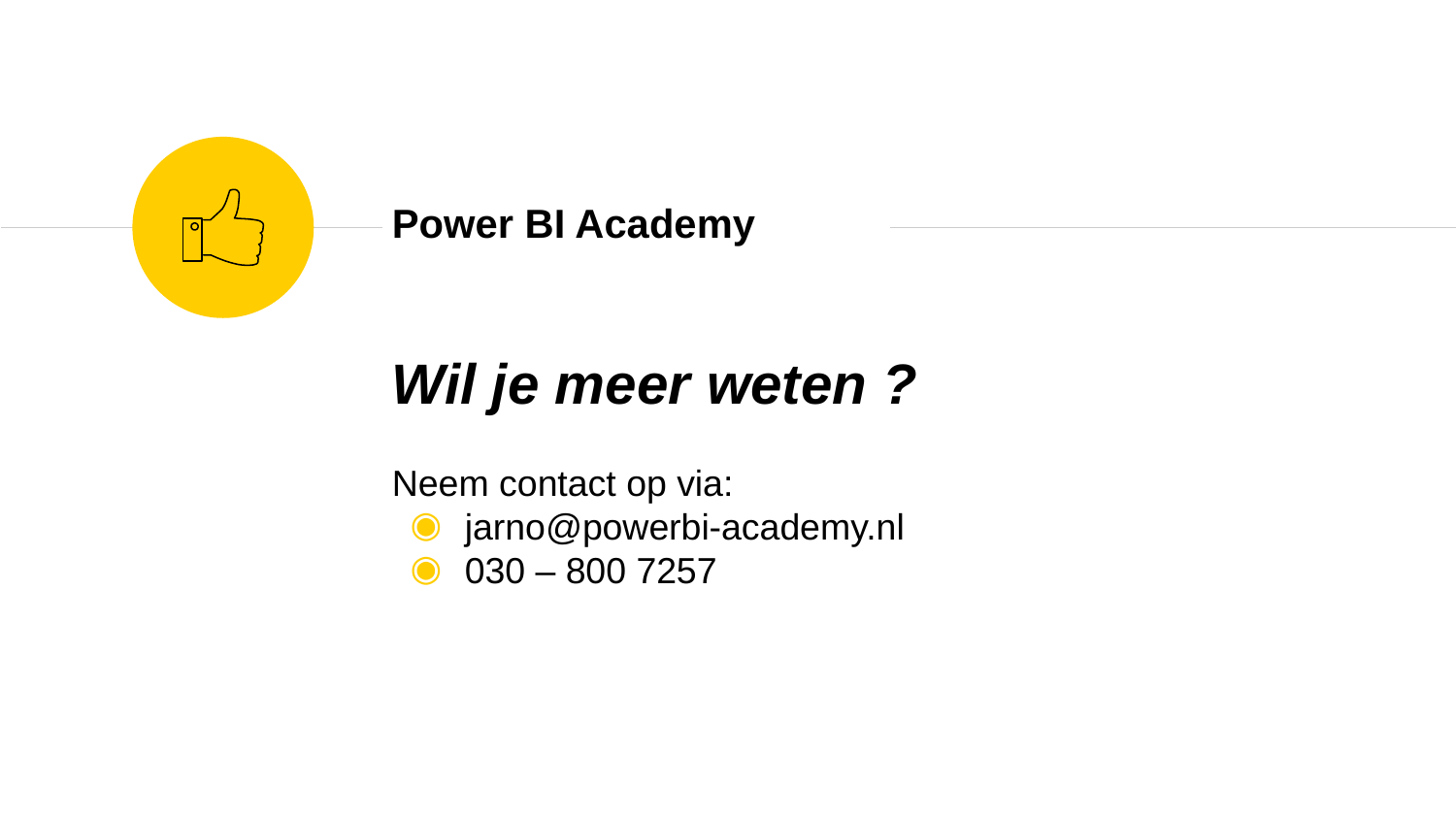

Power BI Academy

Wil je meer weten ?

Neem contact op via:
jarno@powerbi-academy.nl
030 – 800 7257